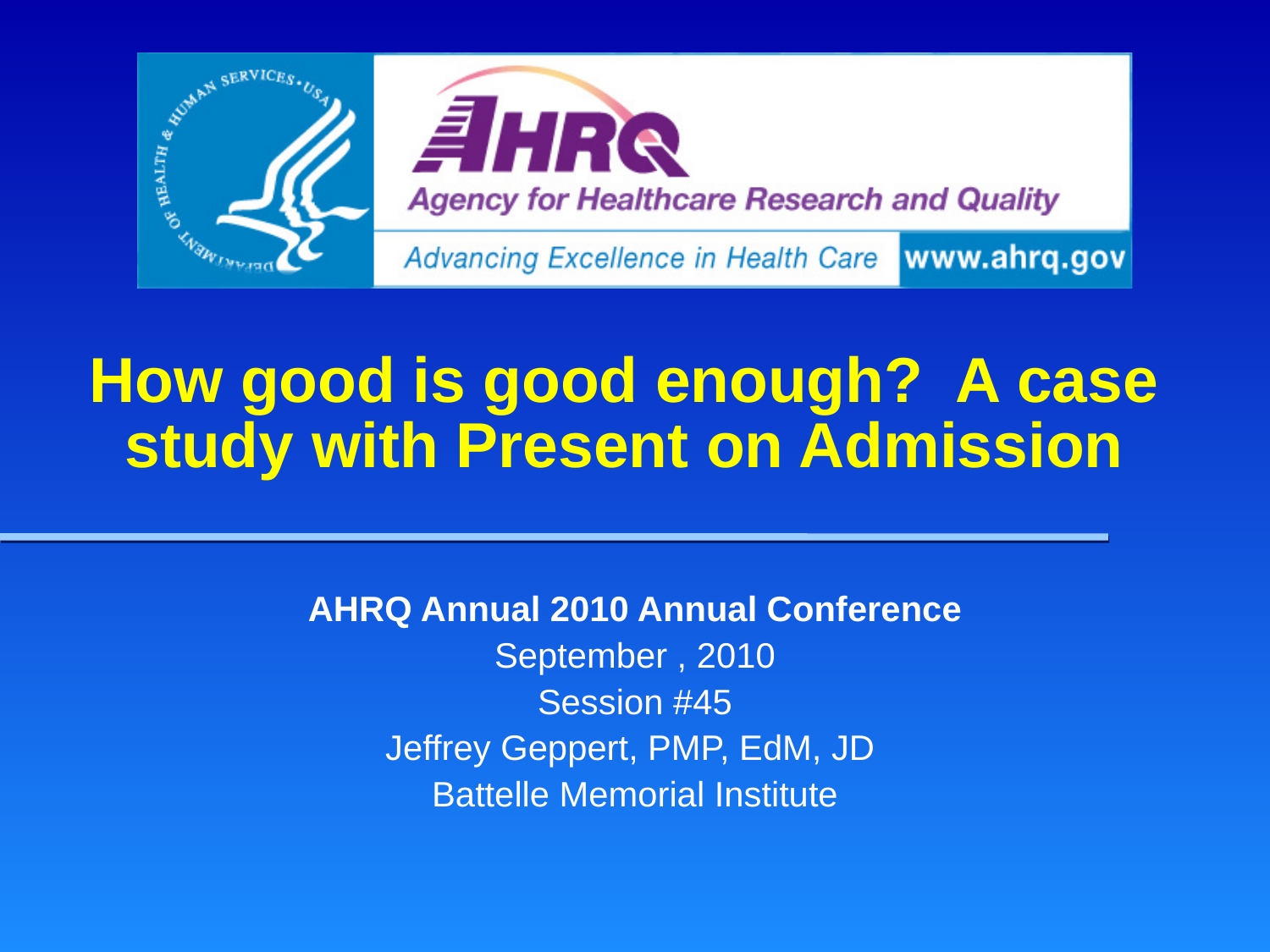

# How good is good enough?  A case study with Present on Admission

AHRQ Annual 2010 Annual Conference
September , 2010
Session #45
Jeffrey Geppert, PMP, EdM, JD
Battelle Memorial Institute